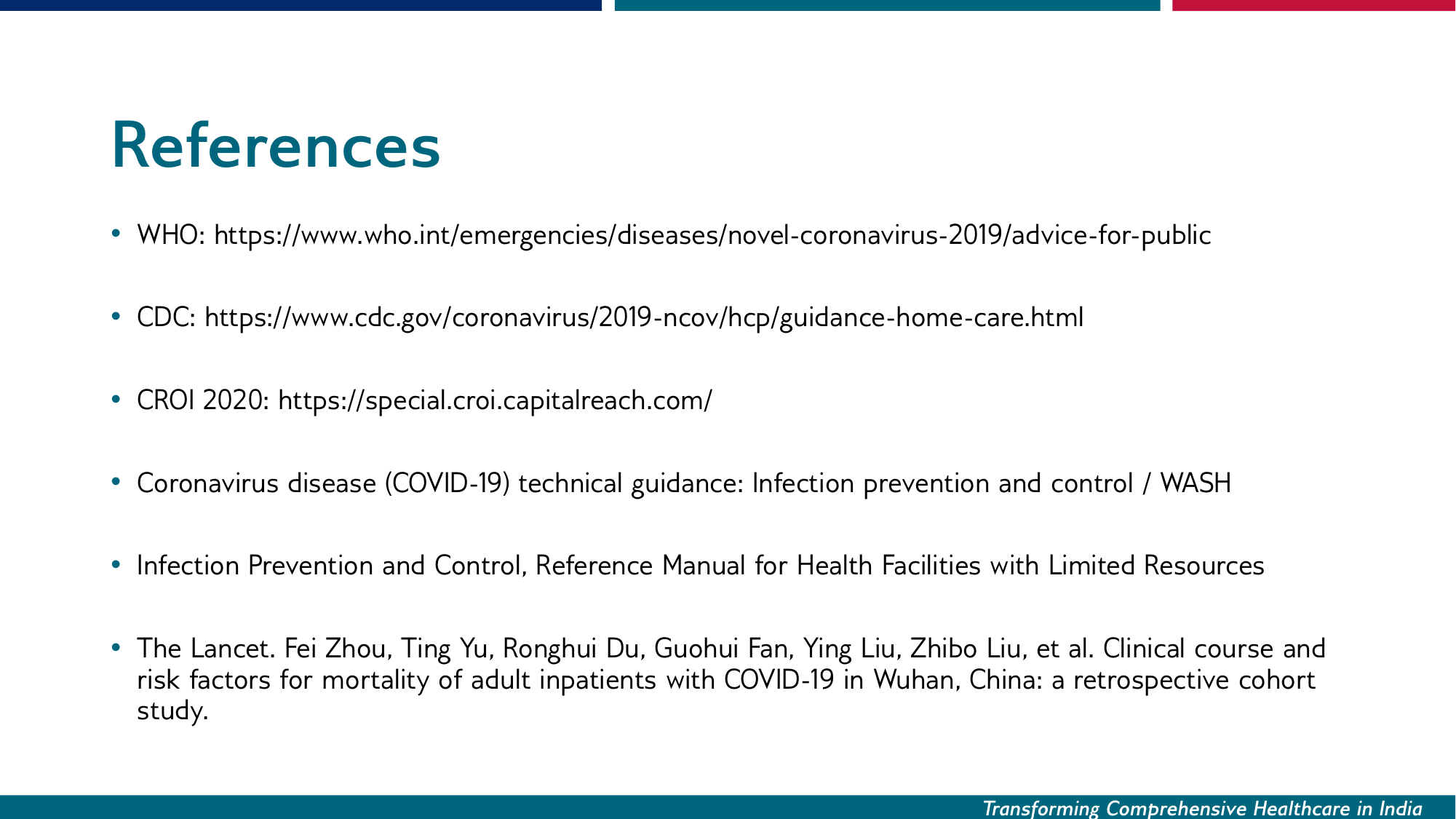

# References
WHO: https://www.who.int/emergencies/diseases/novel-coronavirus-2019/advice-for-public​

CDC: https://www.cdc.gov/coronavirus/2019-ncov/hcp/guidance-home-care.html​

CROI 2020: https://special.croi.capitalreach.com/  ​

Coronavirus disease (COVID-19) technical guidance: Infection prevention and control / WASH​

Infection Prevention and Control, Reference Manual for Health Facilities with Limited Resources​

The Lancet. Fei Zhou, Ting Yu, Ronghui Du, Guohui Fan, Ying Liu, Zhibo Liu, et al. Clinical course and risk factors for mortality of adult inpatients with COVID-19 in Wuhan, China: a retrospective cohort study. ​